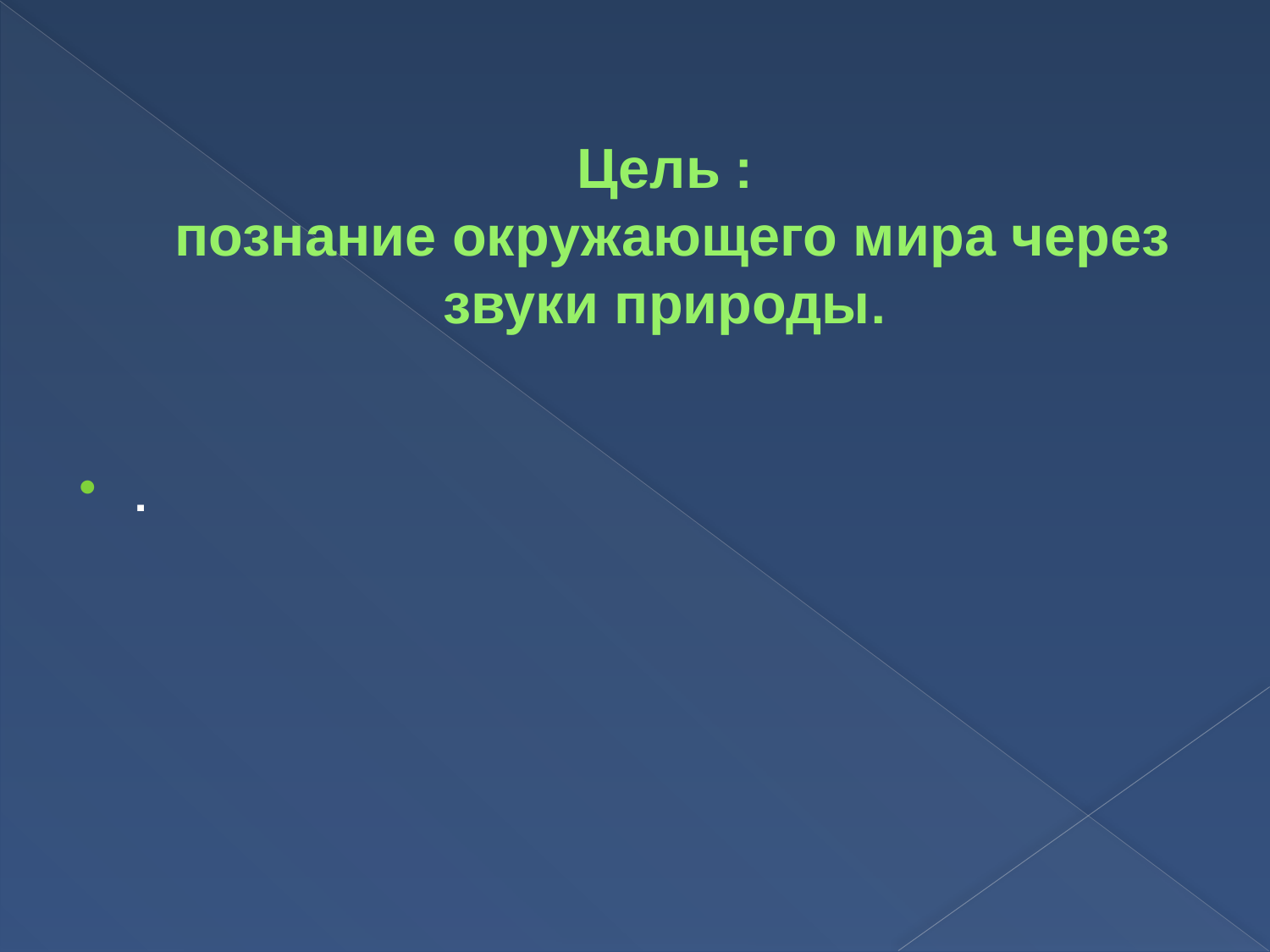

# Цель : познание окружающего мира через звуки природы.
.